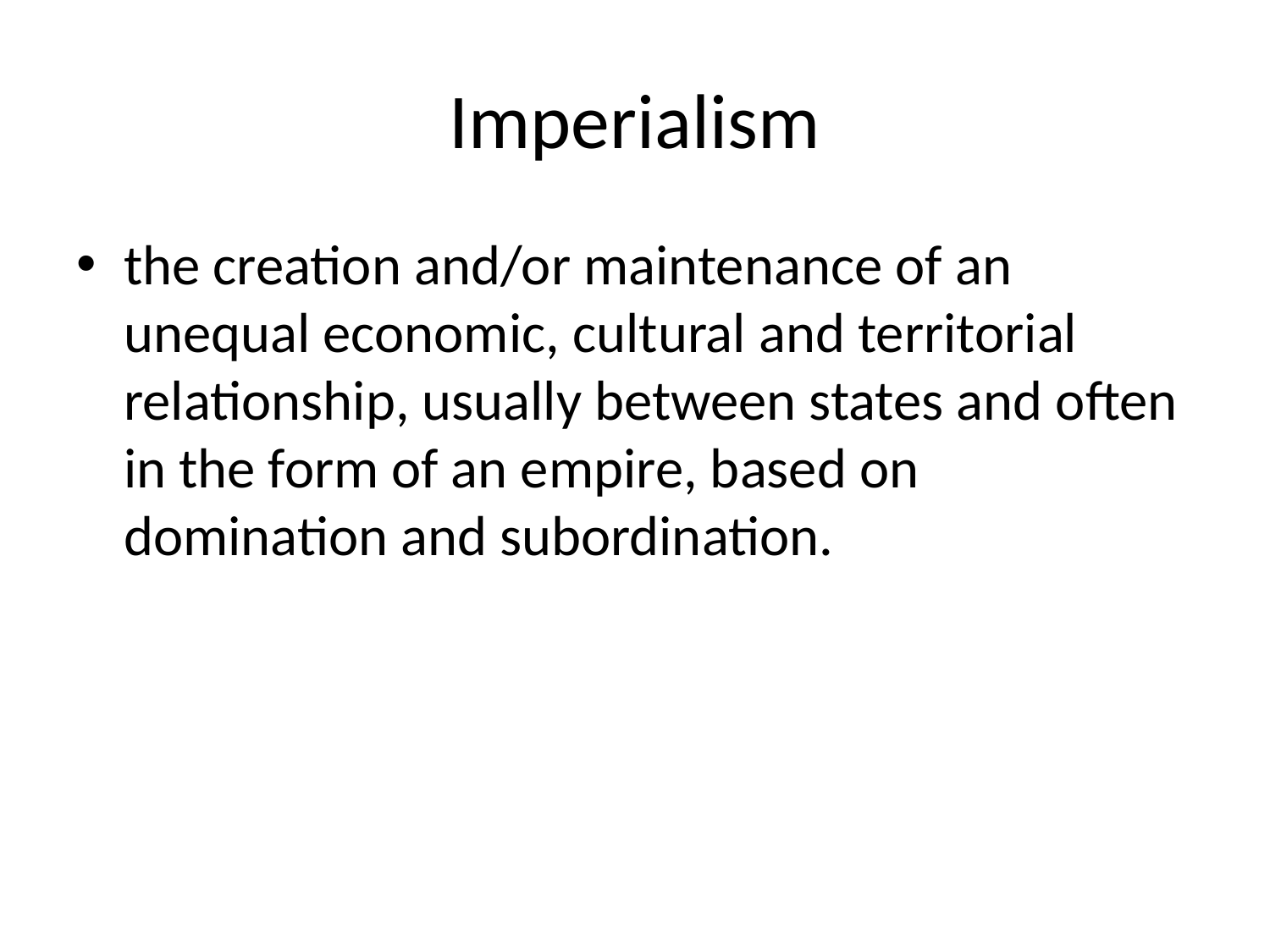

# Imperialism
the creation and/or maintenance of an unequal economic, cultural and territorial relationship, usually between states and often in the form of an empire, based on domination and subordination.